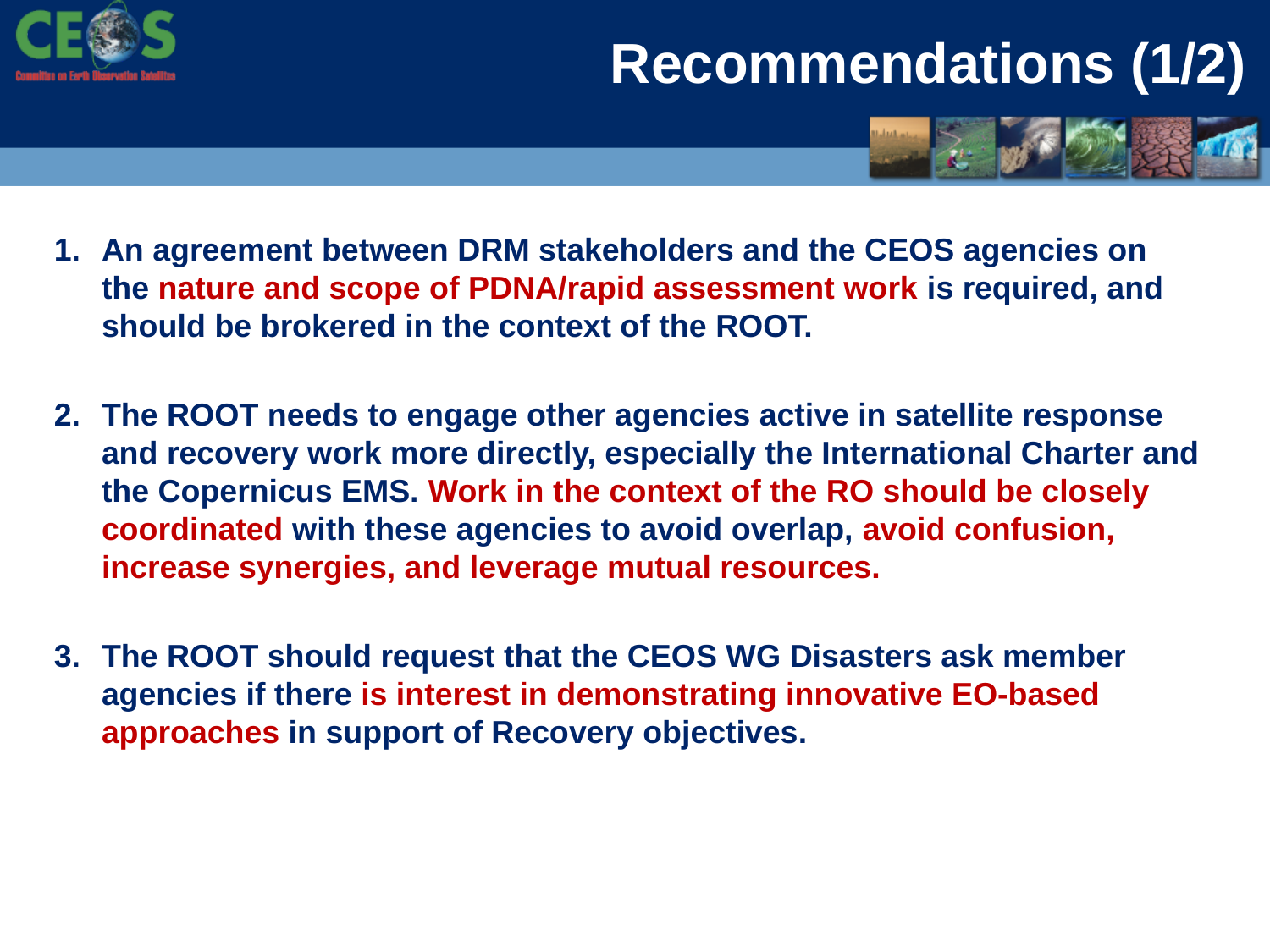

# Recommendations (1/2)
An agreement between DRM stakeholders and the CEOS agencies on the nature and scope of PDNA/rapid assessment work is required, and should be brokered in the context of the ROOT.

The ROOT needs to engage other agencies active in satellite response and recovery work more directly, especially the International Charter and the Copernicus EMS. Work in the context of the RO should be closely coordinated with these agencies to avoid overlap, avoid confusion, increase synergies, and leverage mutual resources.

The ROOT should request that the CEOS WG Disasters ask member agencies if there is interest in demonstrating innovative EO-based approaches in support of Recovery objectives.